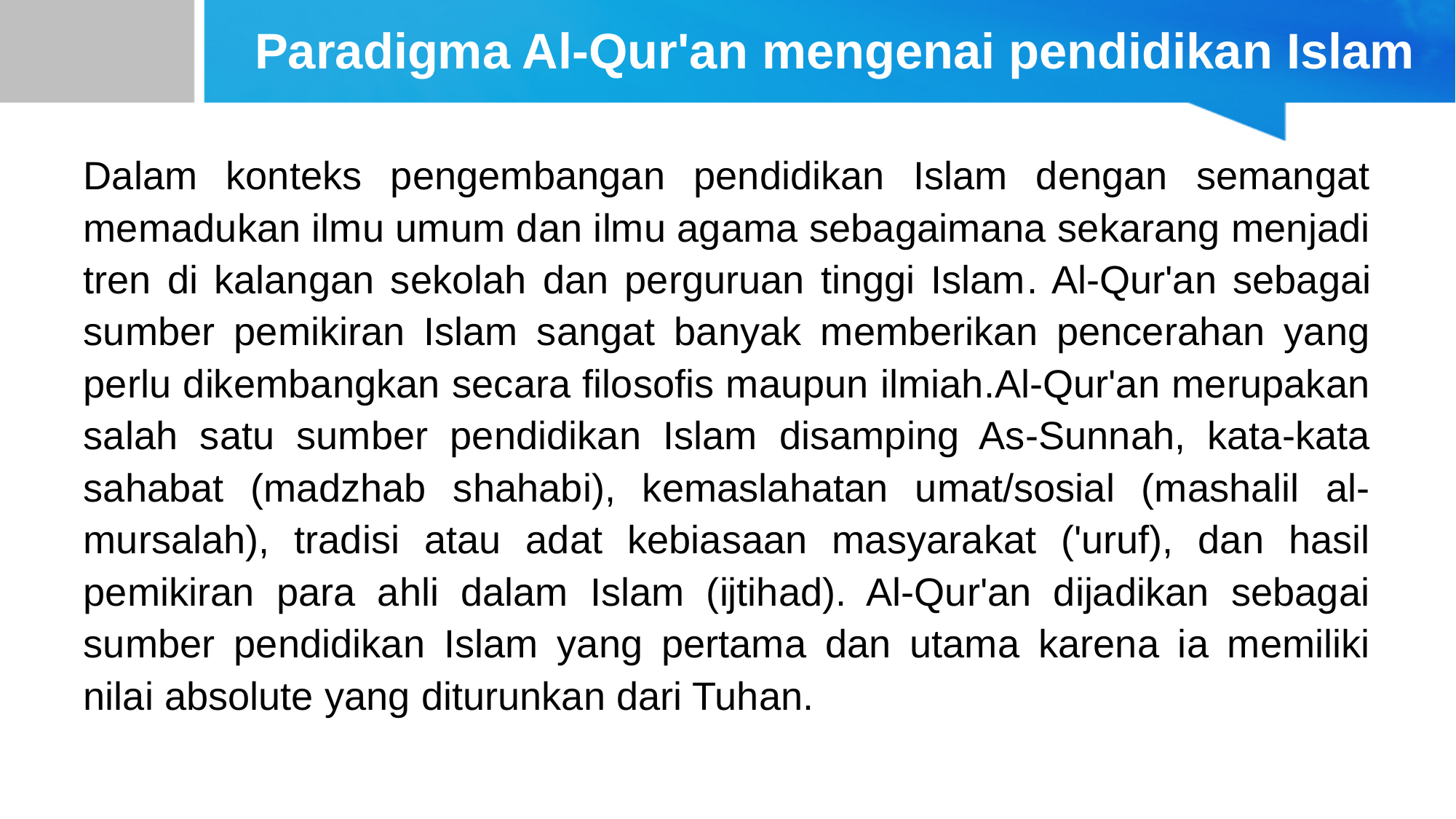

# Paradigma Al-Qur'an mengenai pendidikan Islam
Dalam konteks pengembangan pendidikan Islam dengan semangat memadukan ilmu umum dan ilmu agama sebagaimana sekarang menjadi tren di kalangan sekolah dan perguruan tinggi Islam. Al-Qur'an sebagai sumber pemikiran Islam sangat banyak memberikan pencerahan yang perlu dikembangkan secara filosofis maupun ilmiah.Al-Qur'an merupakan salah satu sumber pendidikan Islam disamping As-Sunnah, kata-kata sahabat (madzhab shahabi), kemaslahatan umat/sosial (mashalil al-mursalah), tradisi atau adat kebiasaan masyarakat ('uruf), dan hasil pemikiran para ahli dalam Islam (ijtihad). Al-Qur'an dijadikan sebagai sumber pendidikan Islam yang pertama dan utama karena ia memiliki nilai absolute yang diturunkan dari Tuhan.